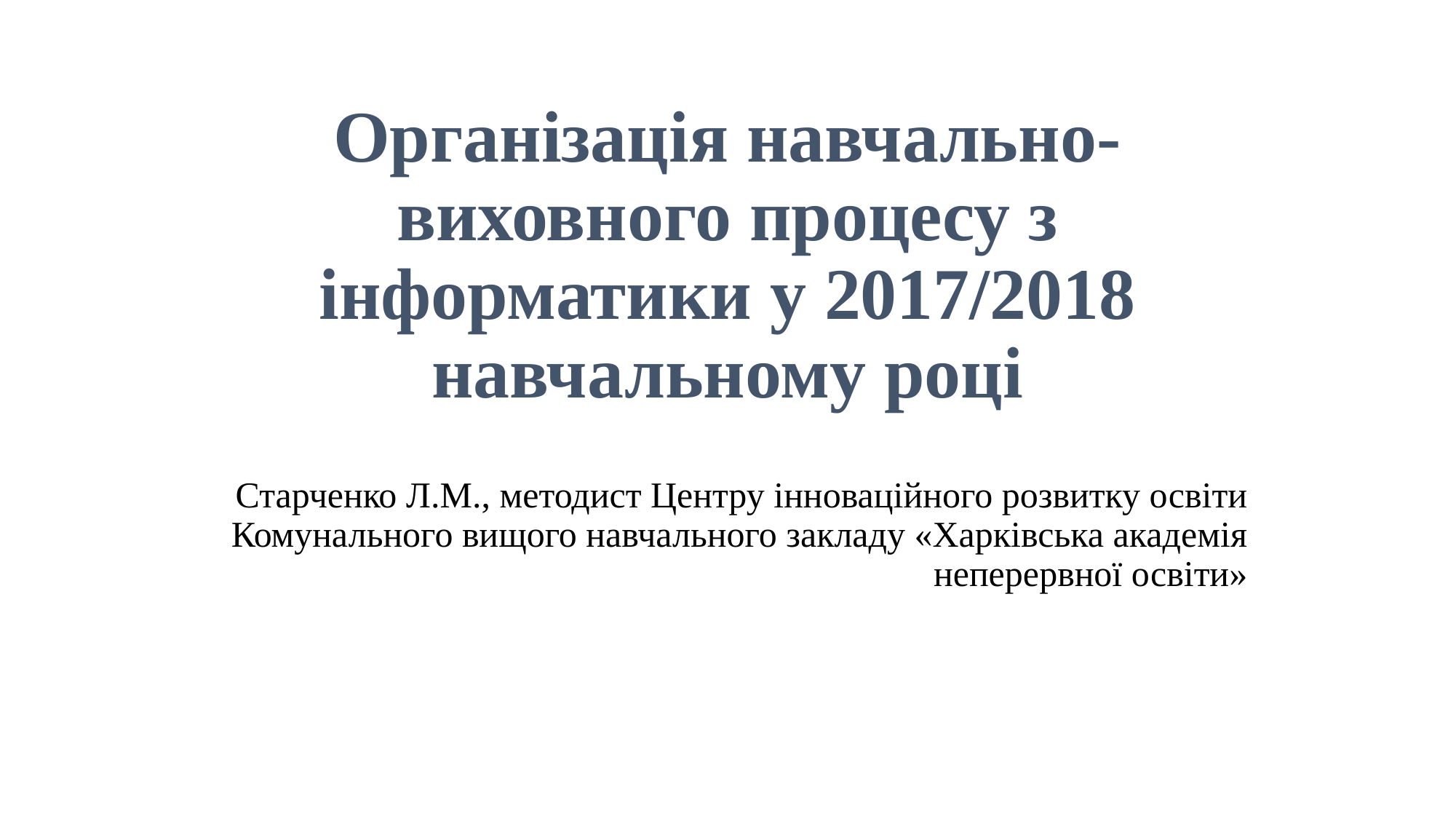

# Організація навчально-виховного процесу з інформатики у 2017/2018 навчальному році
Старченко Л.М., методист Центру інноваційного розвитку освіти Комунального вищого навчального закладу «Харківська академія неперервної освіти»